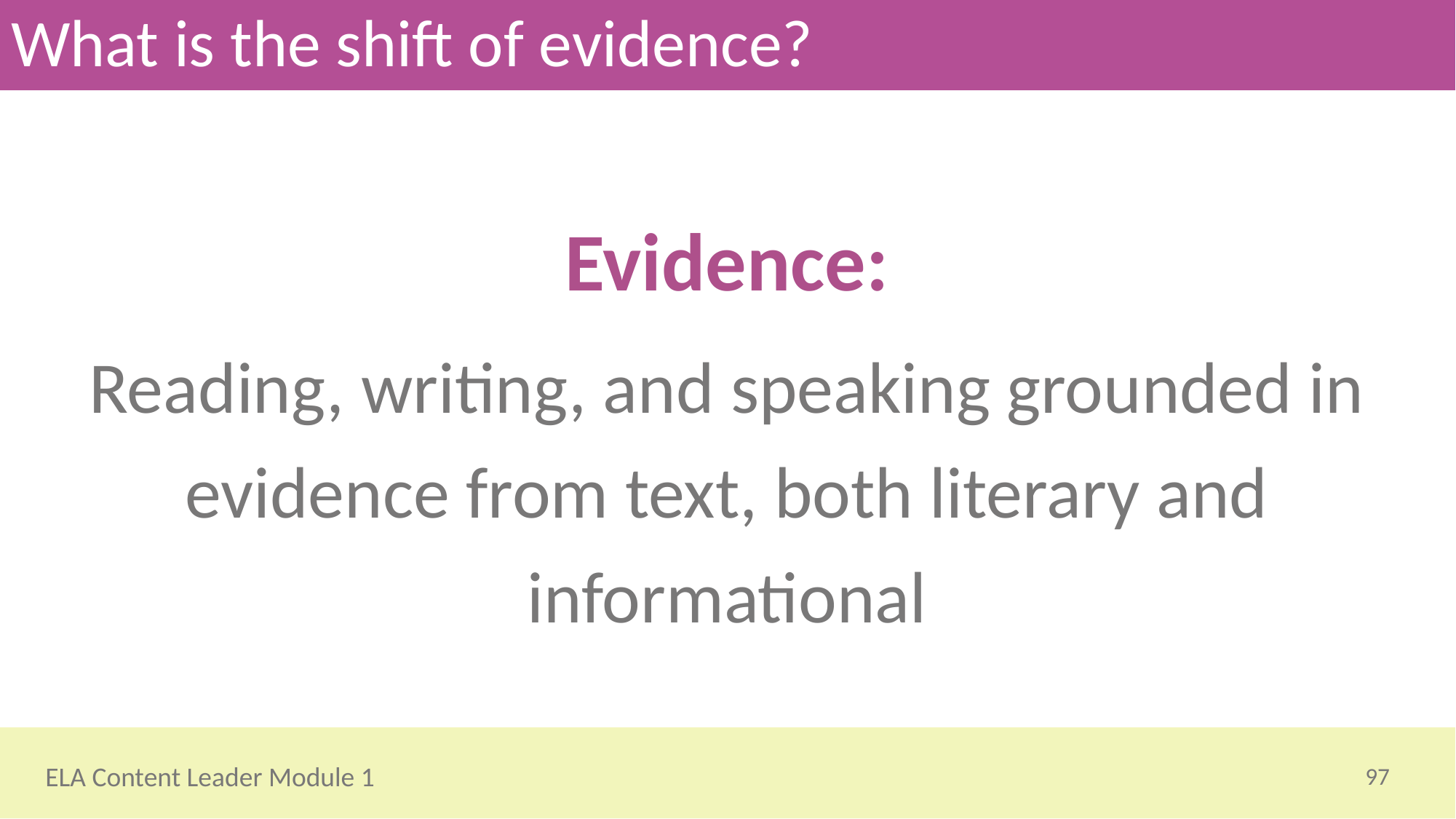

# What is the shift of evidence?

Evidence:
Reading, writing, and speaking grounded in evidence from text, both literary and informational

97